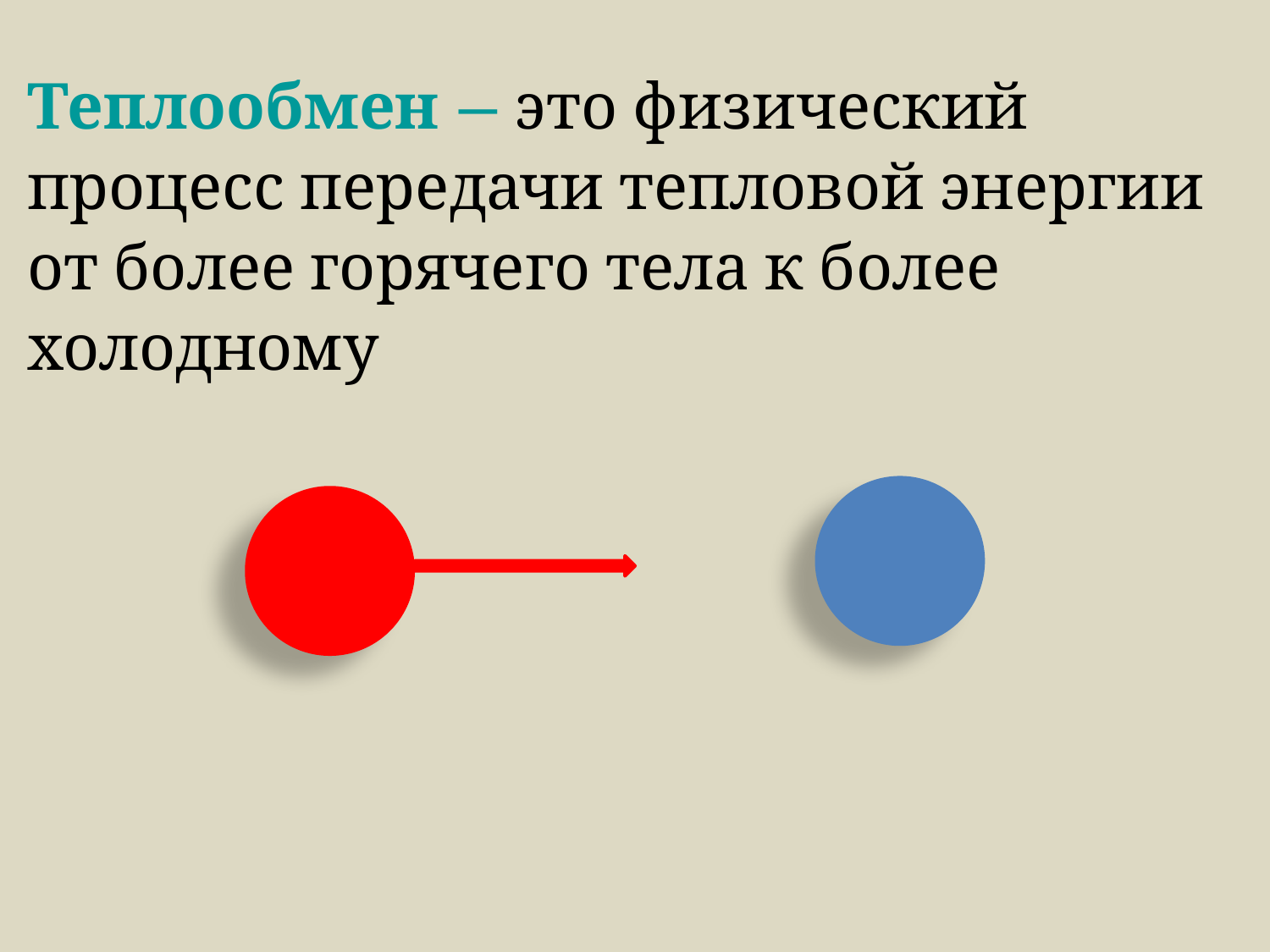

# Теплообмен – это физический процесс передачи тепловой энергии от более горячего тела к более холодному